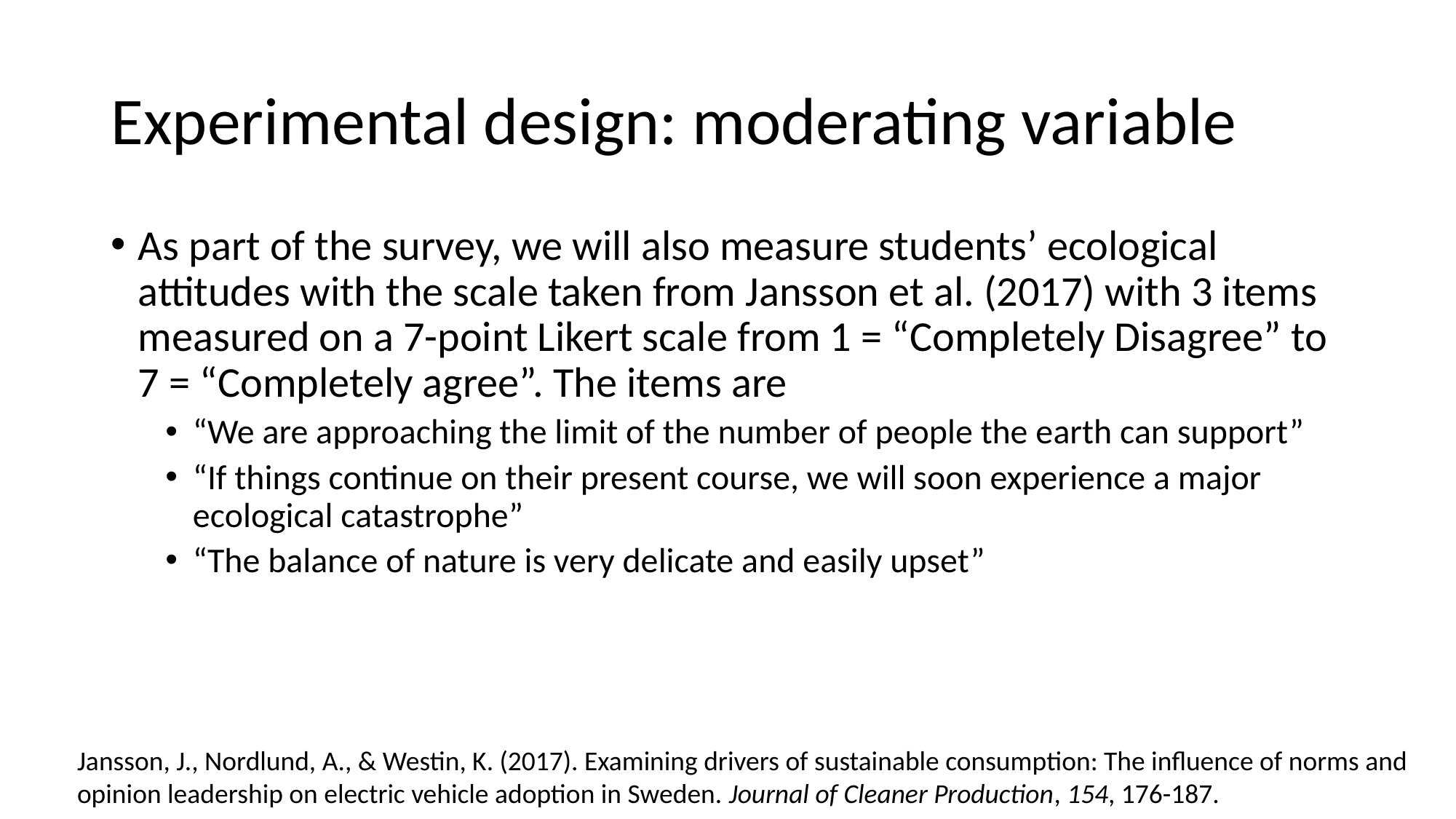

# Experimental design: moderating variable
As part of the survey, we will also measure students’ ecological attitudes with the scale taken from Jansson et al. (2017) with 3 items measured on a 7-point Likert scale from 1 = “Completely Disagree” to 7 = “Completely agree”. The items are
“We are approaching the limit of the number of people the earth can support”
“If things continue on their present course, we will soon experience a major ecological catastrophe”
“The balance of nature is very delicate and easily upset”
Jansson, J., Nordlund, A., & Westin, K. (2017). Examining drivers of sustainable consumption: The influence of norms and opinion leadership on electric vehicle adoption in Sweden. Journal of Cleaner Production, 154, 176-187.